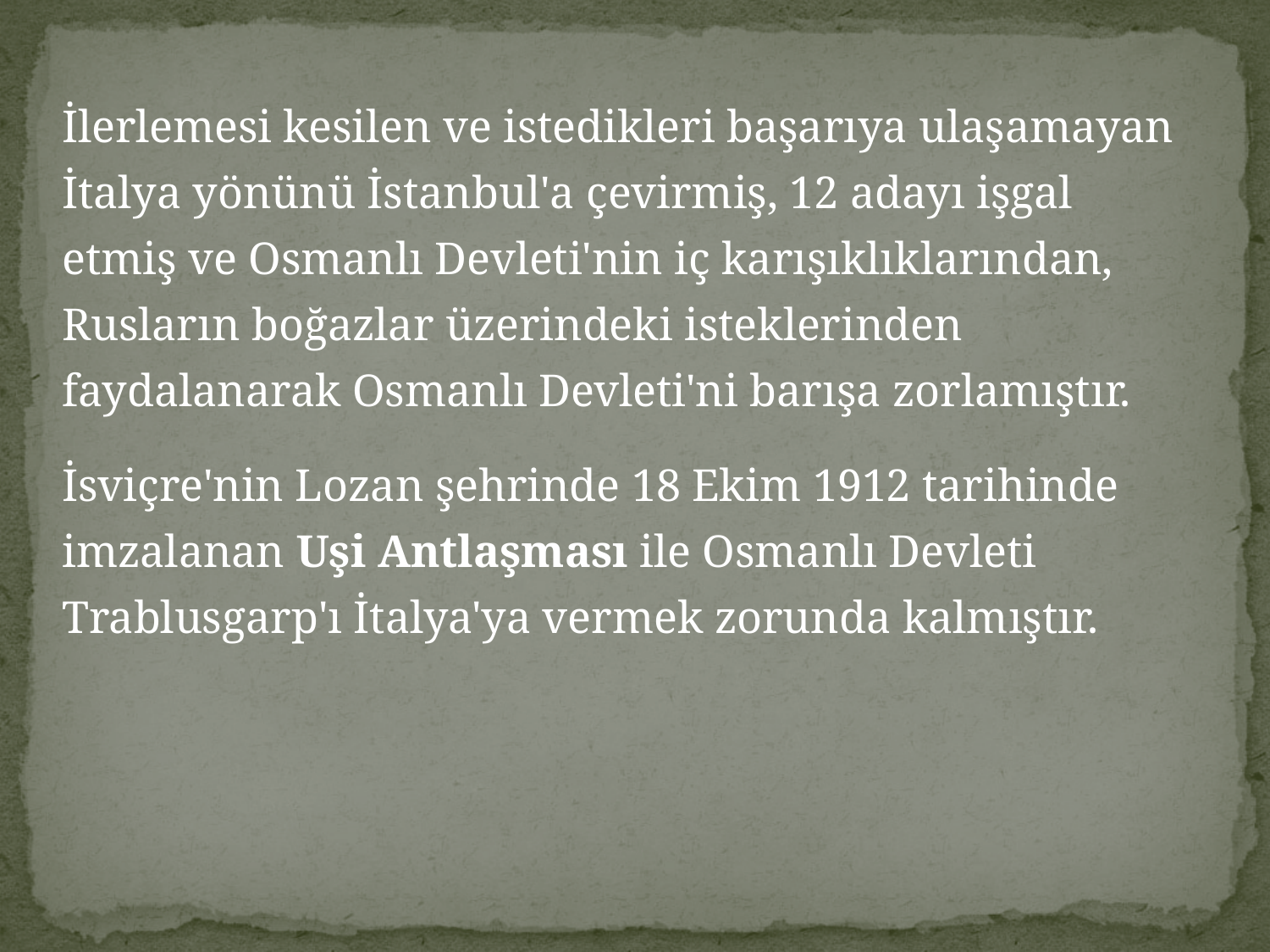

İlerlemesi kesilen ve istedikleri başarıya ulaşamayan İtalya yönünü İstanbul'a çevirmiş, 12 adayı işgal etmiş ve Osmanlı Devleti'nin iç karışıklıklarından, Rusların boğazlar üzerindeki isteklerinden faydalanarak Osmanlı Devleti'ni barışa zorlamıştır.
İsviçre'nin Lozan şehrinde 18 Ekim 1912 tarihinde imzalanan Uşi Antlaşması ile Osmanlı Devleti Trablusgarp'ı İtalya'ya vermek zorunda kalmıştır.